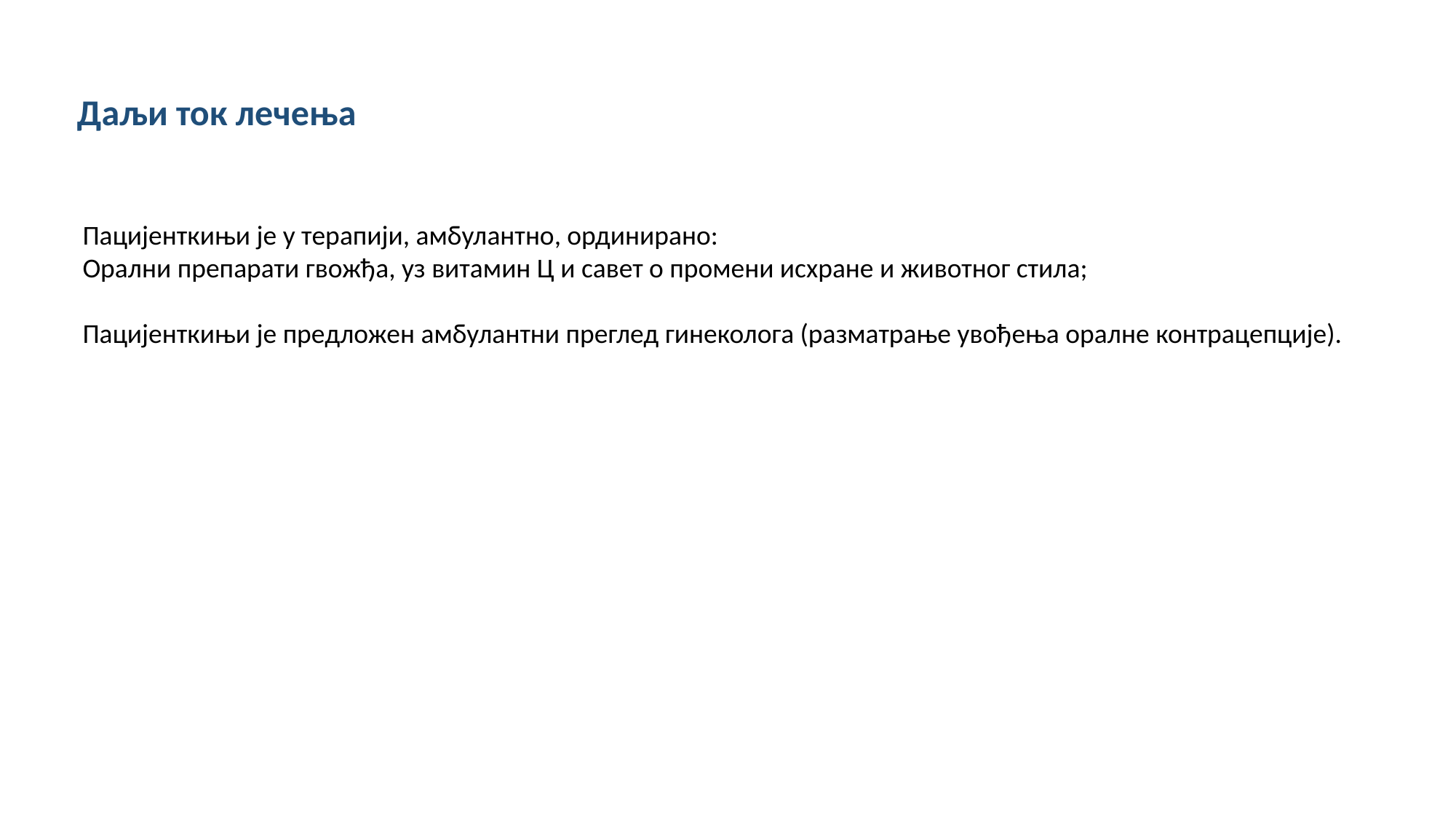

Даљи ток лечења
Пацијенткињи је у терапији, амбулантно, ординирано:
Орални препарати гвожђа, уз витамин Ц и савет о промени исхране и животног стила;

Пацијенткињи је предложен амбулантни преглед гинеколога (разматрање увођења оралне контрацепције).